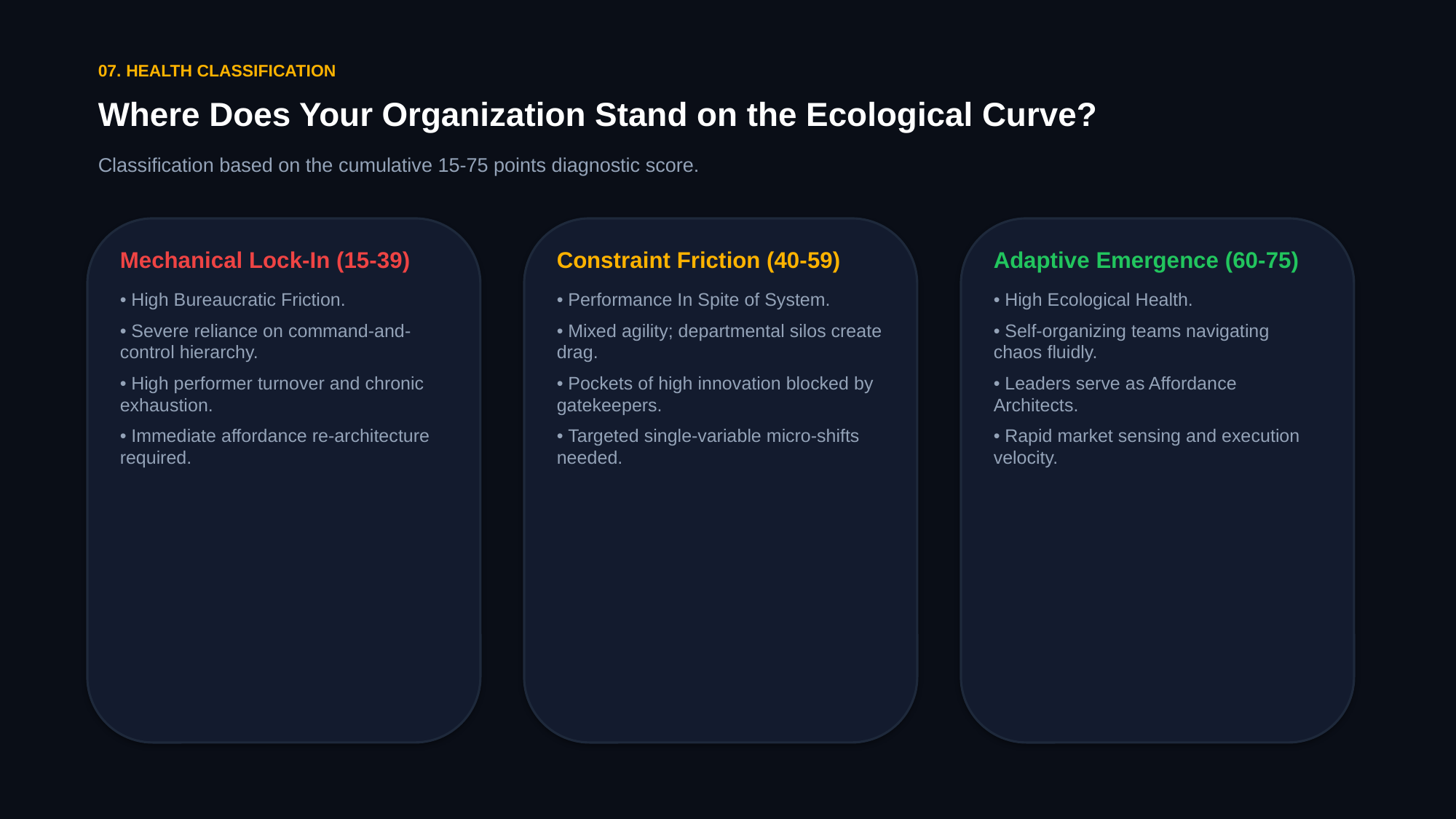

07. HEALTH CLASSIFICATION
Where Does Your Organization Stand on the Ecological Curve?
Classification based on the cumulative 15-75 points diagnostic score.

Mechanical Lock-In (15-39)
• High Bureaucratic Friction.
• Severe reliance on command-and-control hierarchy.
• High performer turnover and chronic exhaustion.
• Immediate affordance re-architecture required.
Constraint Friction (40-59)
• Performance In Spite of System.
• Mixed agility; departmental silos create drag.
• Pockets of high innovation blocked by gatekeepers.
• Targeted single-variable micro-shifts needed.
Adaptive Emergence (60-75)
• High Ecological Health.
• Self-organizing teams navigating chaos fluidly.
• Leaders serve as Affordance Architects.
• Rapid market sensing and execution velocity.